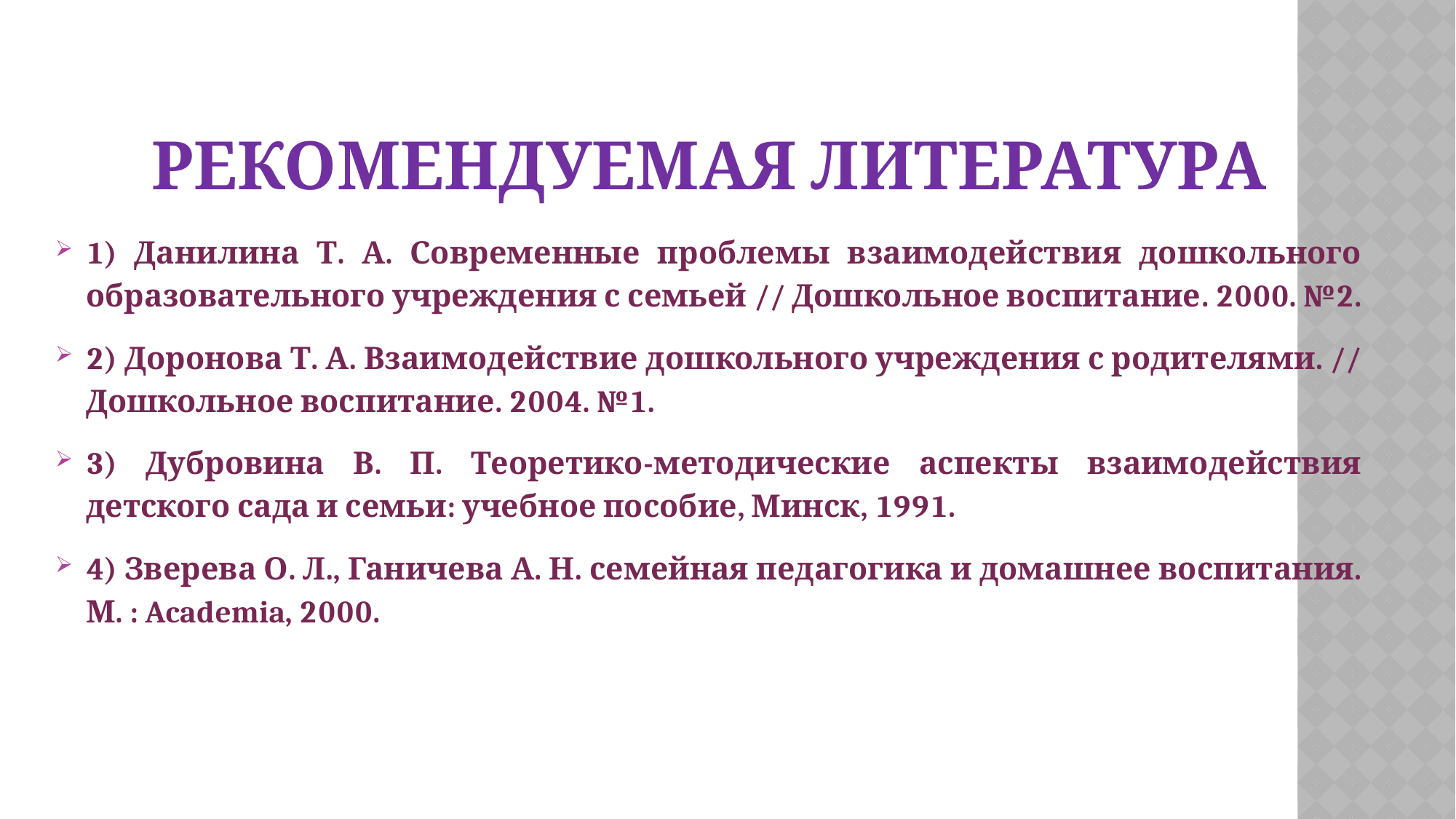

# Рекомендуемая литература
1) Данилина Т. А. Современные проблемы взаимодействия дошкольного образовательного учреждения с семьей // Дошкольное воспитание. 2000. №2.
2) Доронова Т. А. Взаимодействие дошкольного учреждения с родителями. // Дошкольное воспитание. 2004. №1.
3) Дубровина В. П. Теоретико-методические аспекты взаимодействия детского сада и семьи: учебное пособие, Минск, 1991.
4) Зверева О. Л., Ганичева А. Н. семейная педагогика и домашнее воспитания. М. : Academia, 2000.